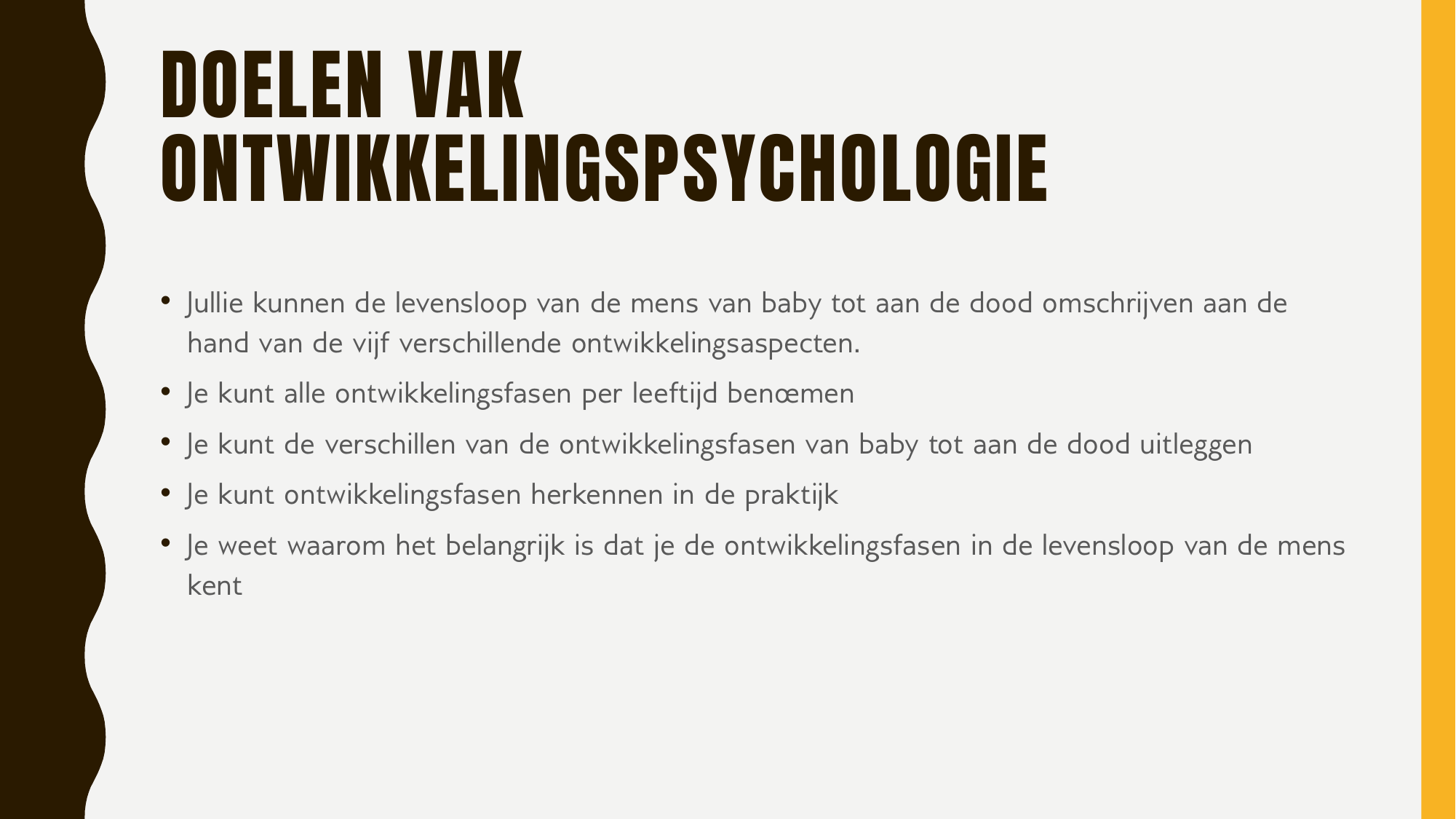

# Doelen vak ontwikkelingspsychologie
Jullie kunnen de levensloop van de mens van baby tot aan de dood omschrijven aan de hand van de vijf verschillende ontwikkelingsaspecten.
Je kunt alle ontwikkelingsfasen per leeftijd benoemen
Je kunt de verschillen van de ontwikkelingsfasen van baby tot aan de dood uitleggen
Je kunt ontwikkelingsfasen herkennen in de praktijk
Je weet waarom het belangrijk is dat je de ontwikkelingsfasen in de levensloop van de mens kent